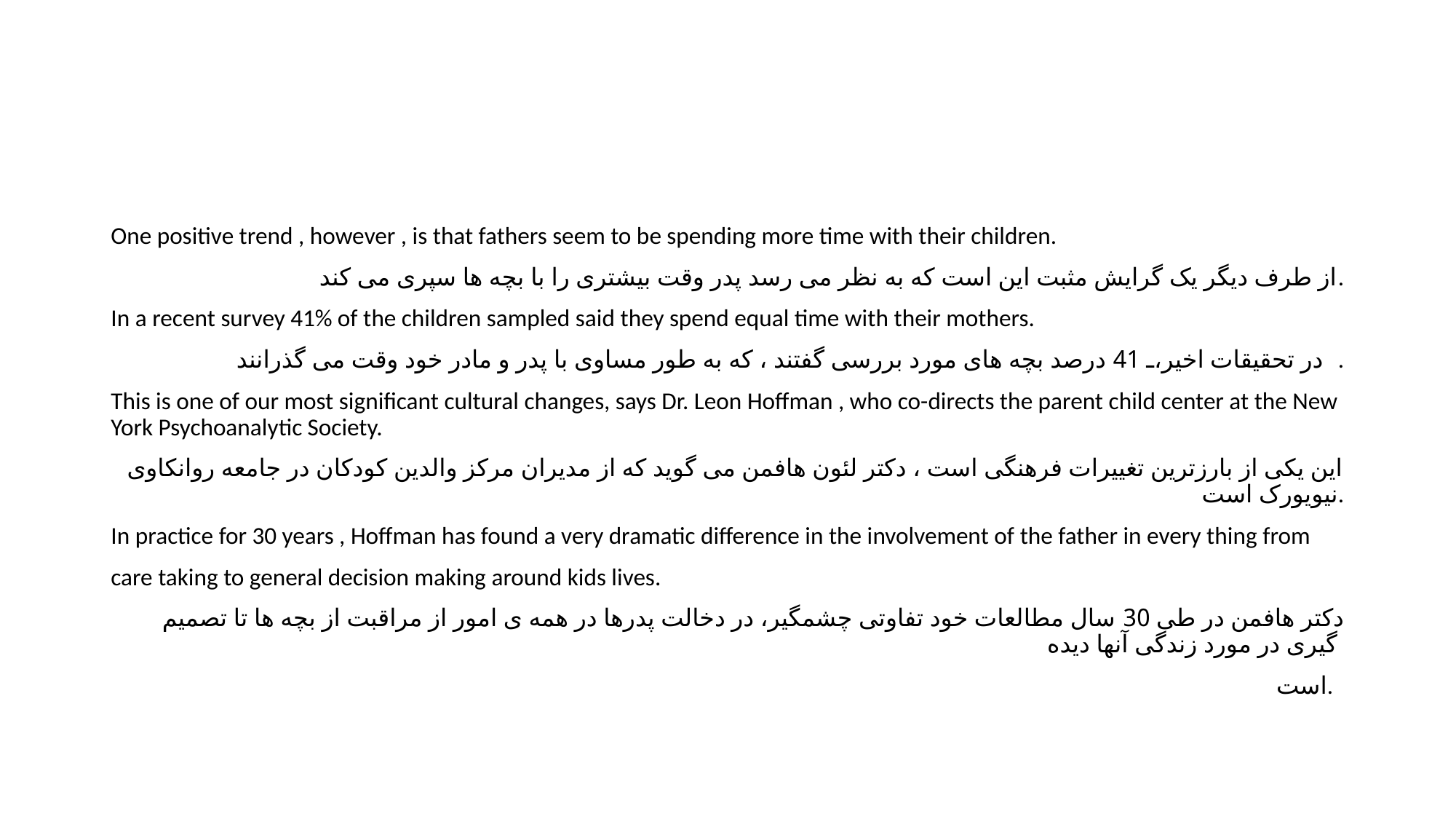

#
One positive trend , however , is that fathers seem to be spending more time with their children.
از طرف دیگر یک گرایش مثبت این است که به نظر می رسد پدر وقت بیشتری را با بچه ها سپری می کند.
In a recent survey 41% of the children sampled said they spend equal time with their mothers.
در تحقیقات اخیر، 41 درصد بچه های مورد بررسی گفتند ، که به طور مساوی با پدر و مادر خود وقت می گذرانند.
This is one of our most significant cultural changes, says Dr. Leon Hoffman , who co-directs the parent child center at the New York Psychoanalytic Society.
این یکی از بارزترین تغییرات فرهنگی است ، دکتر لئون هافمن می گوید که از مدیران مرکز والدین کودکان در جامعه روانکاوی نیویورک است.
In practice for 30 years , Hoffman has found a very dramatic difference in the involvement of the father in every thing from
care taking to general decision making around kids lives.
دکتر هافمن در طی 30 سال مطالعات خود تفاوتی چشمگیر، در دخالت پدرها در همه ی امور از مراقبت از بچه ها تا تصمیم گیری در مورد زندگی آنها دیده
است.